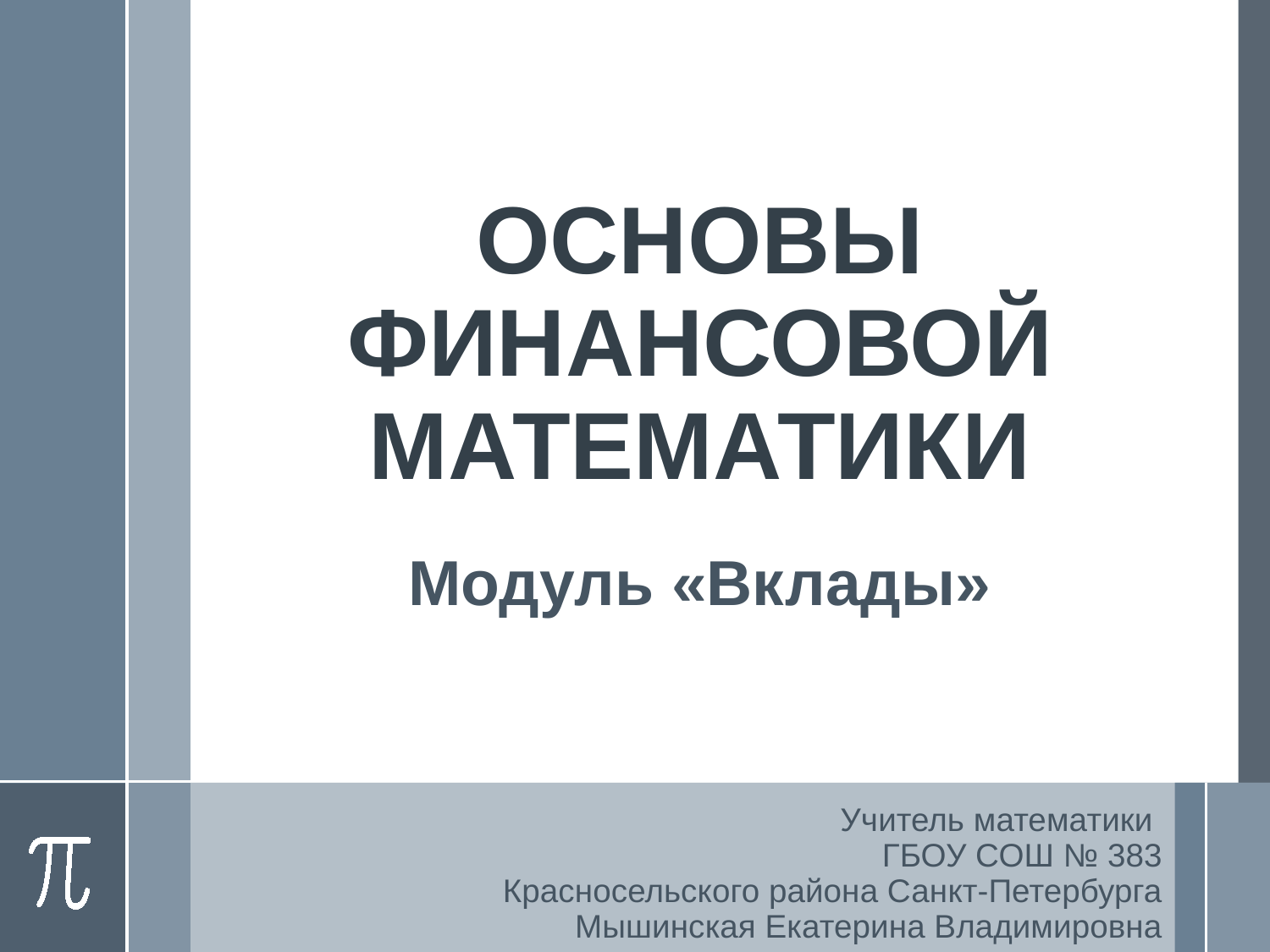

# ОСНОВЫ ФИНАНСОВОЙ МАТЕМАТИКИ
Модуль «Вклады»
Учитель математики
ГБОУ СОШ № 383
Красносельского района Санкт-Петербурга
Мышинская Екатерина Владимировна